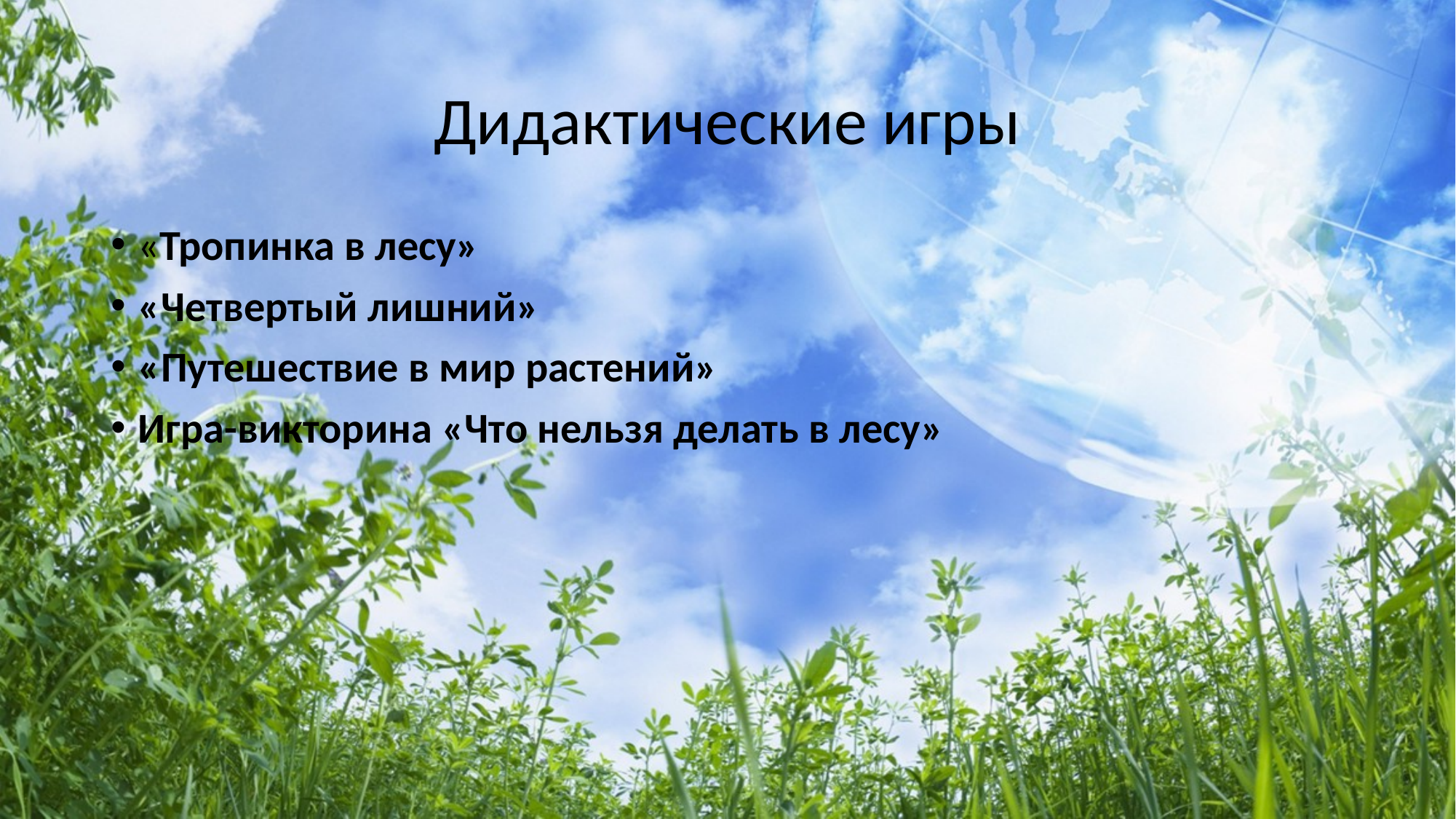

# Дидактические игры
«Тропинка в лесу»
«Четвертый лишний»
«Путешествие в мир растений»
Игра-викторина «Что нельзя делать в лесу»